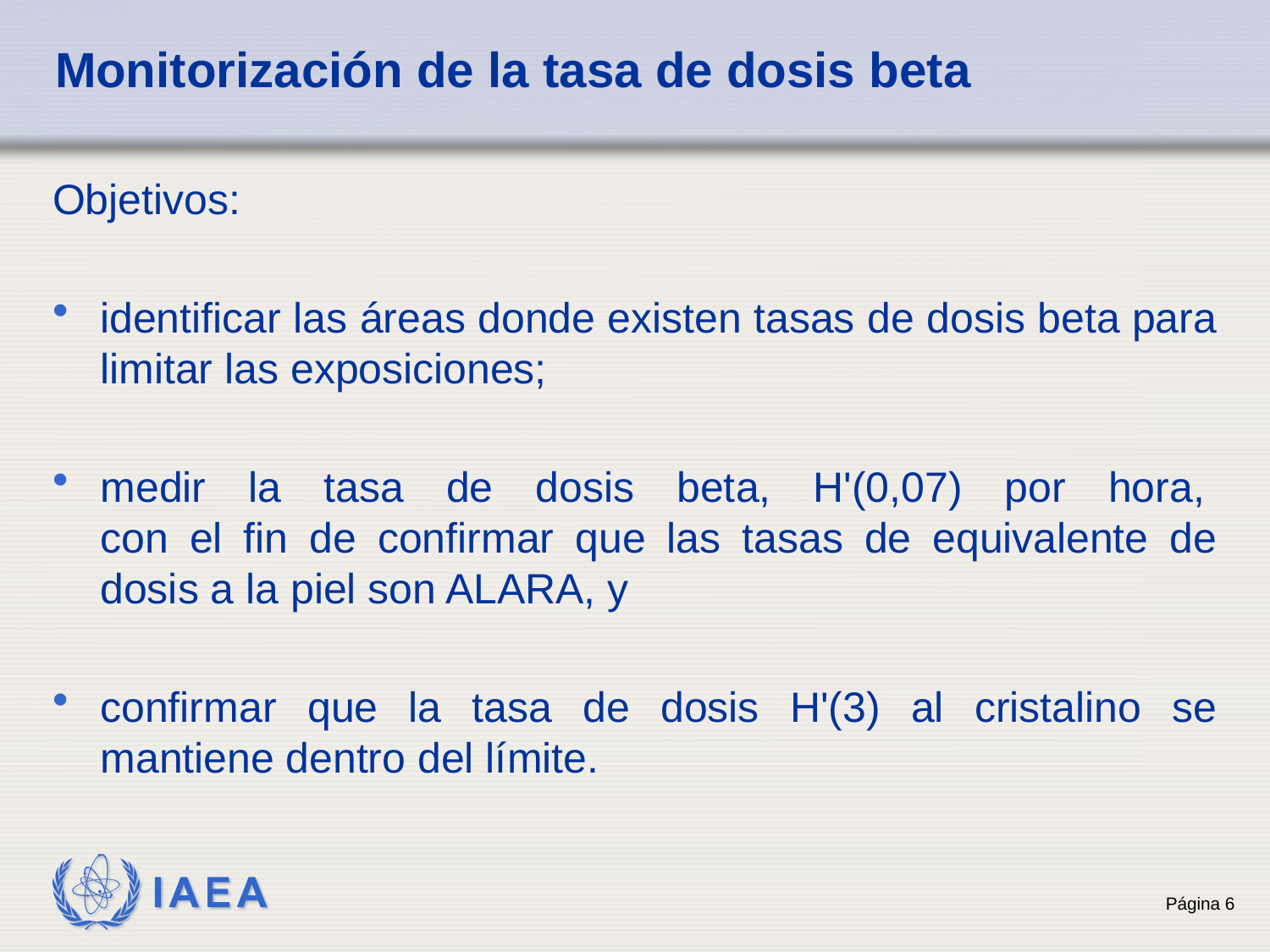

# Monitorización de la tasa de dosis beta
Objetivos:

identificar las áreas donde existen tasas de dosis beta para limitar las exposiciones;

medir la tasa de dosis beta, H'(0,07) por hora, 
con el fin de confirmar que las tasas de equivalente de dosis a la piel son ALARA, y

confirmar que la tasa de dosis H'(3) al cristalino se mantiene dentro del límite.
6